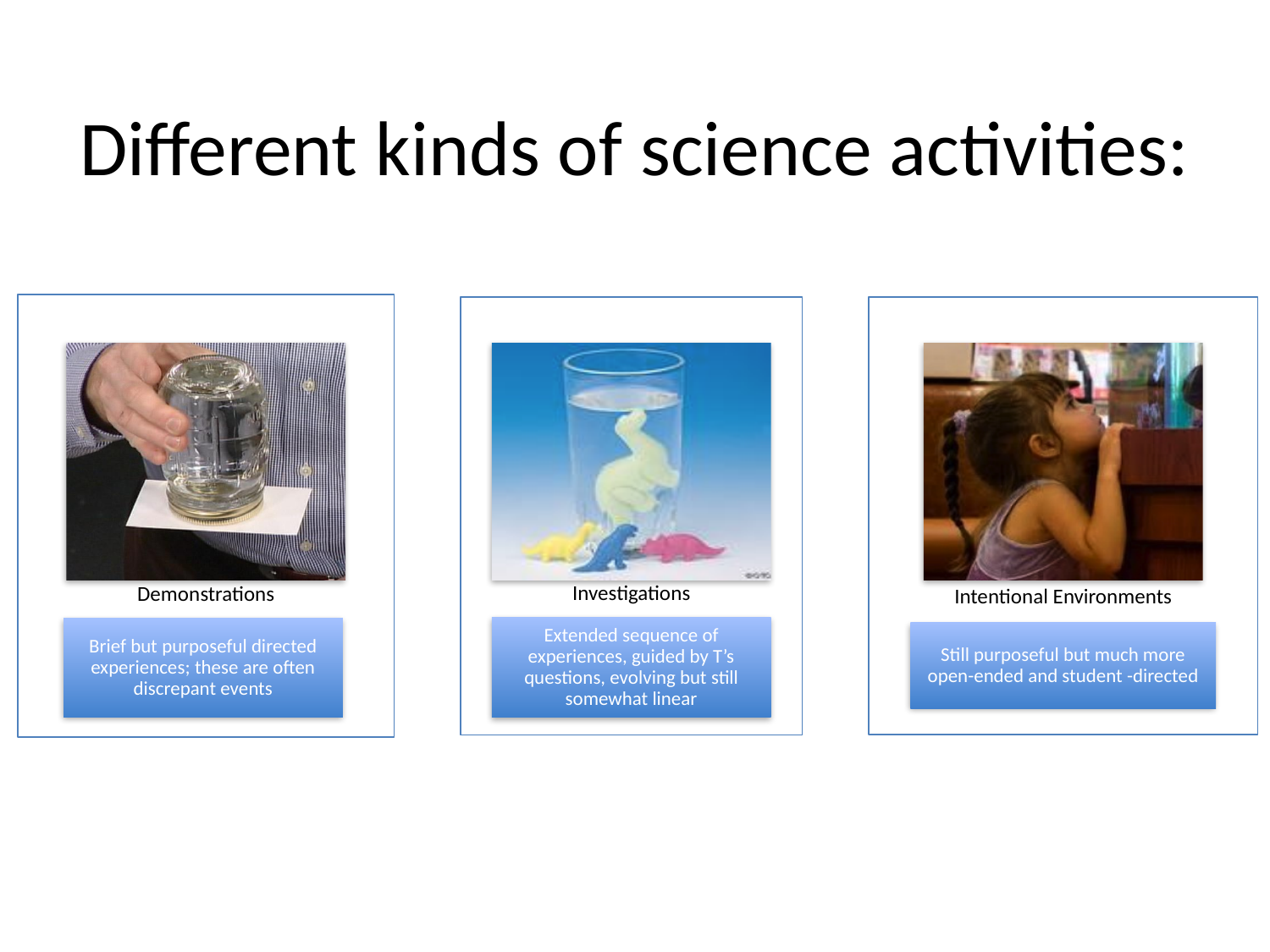

# Different kinds of science activities:
Brief but purposeful directed experiences; these are often discrepant events
Demonstrations
Extended sequence of experiences, guided by T’s questions, evolving but still somewhat linear
Investigations
Still purposeful but much more open-ended and student -directed
Intentional Environments